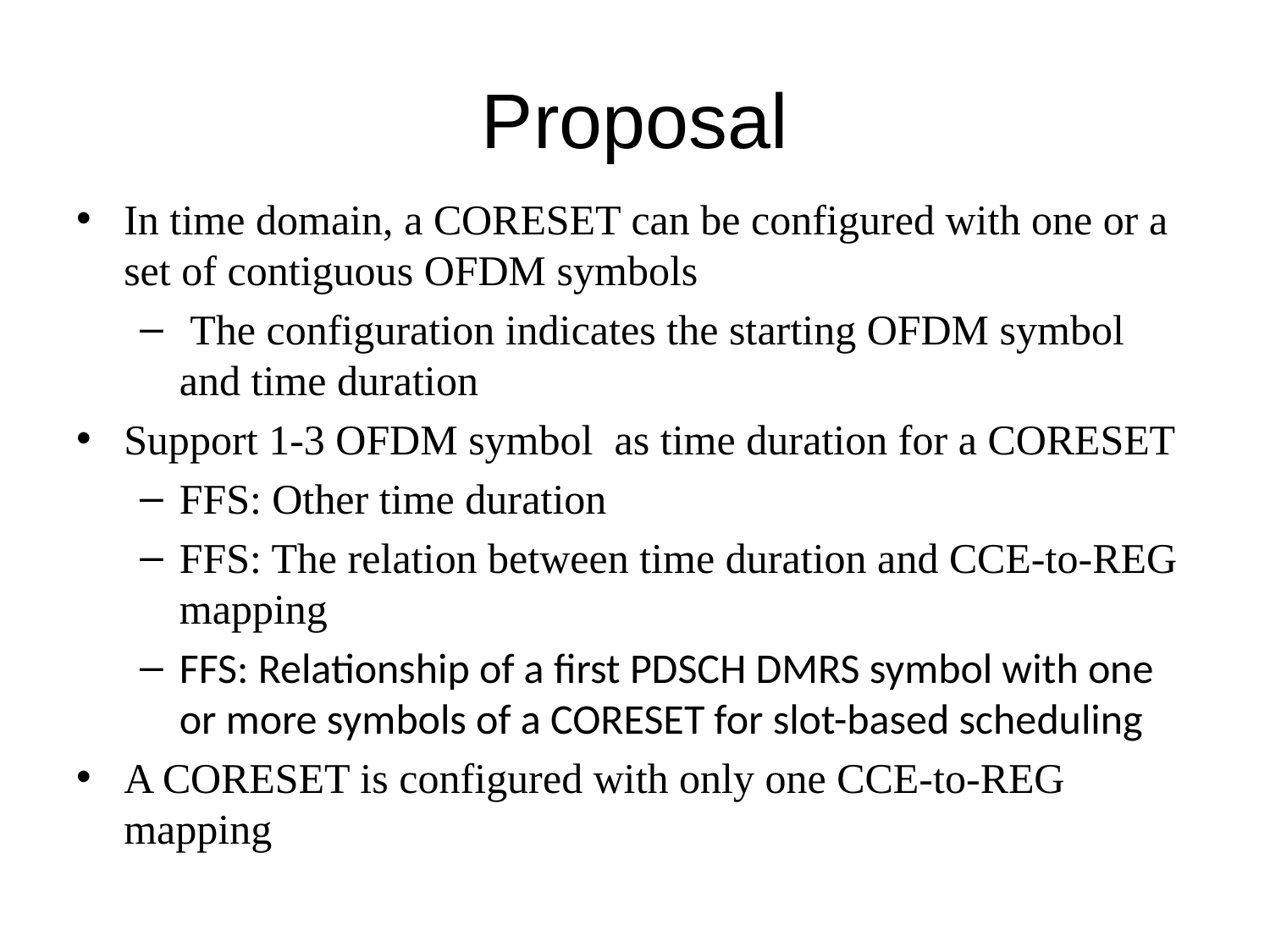

# Proposal
In time domain, a CORESET can be configured with one or a set of contiguous OFDM symbols
 The configuration indicates the starting OFDM symbol and time duration
Support 1-3 OFDM symbol  as time duration for a CORESET
FFS: Other time duration
FFS: The relation between time duration and CCE-to-REG mapping
FFS: Relationship of a first PDSCH DMRS symbol with one or more symbols of a CORESET for slot-based scheduling
A CORESET is configured with only one CCE-to-REG mapping